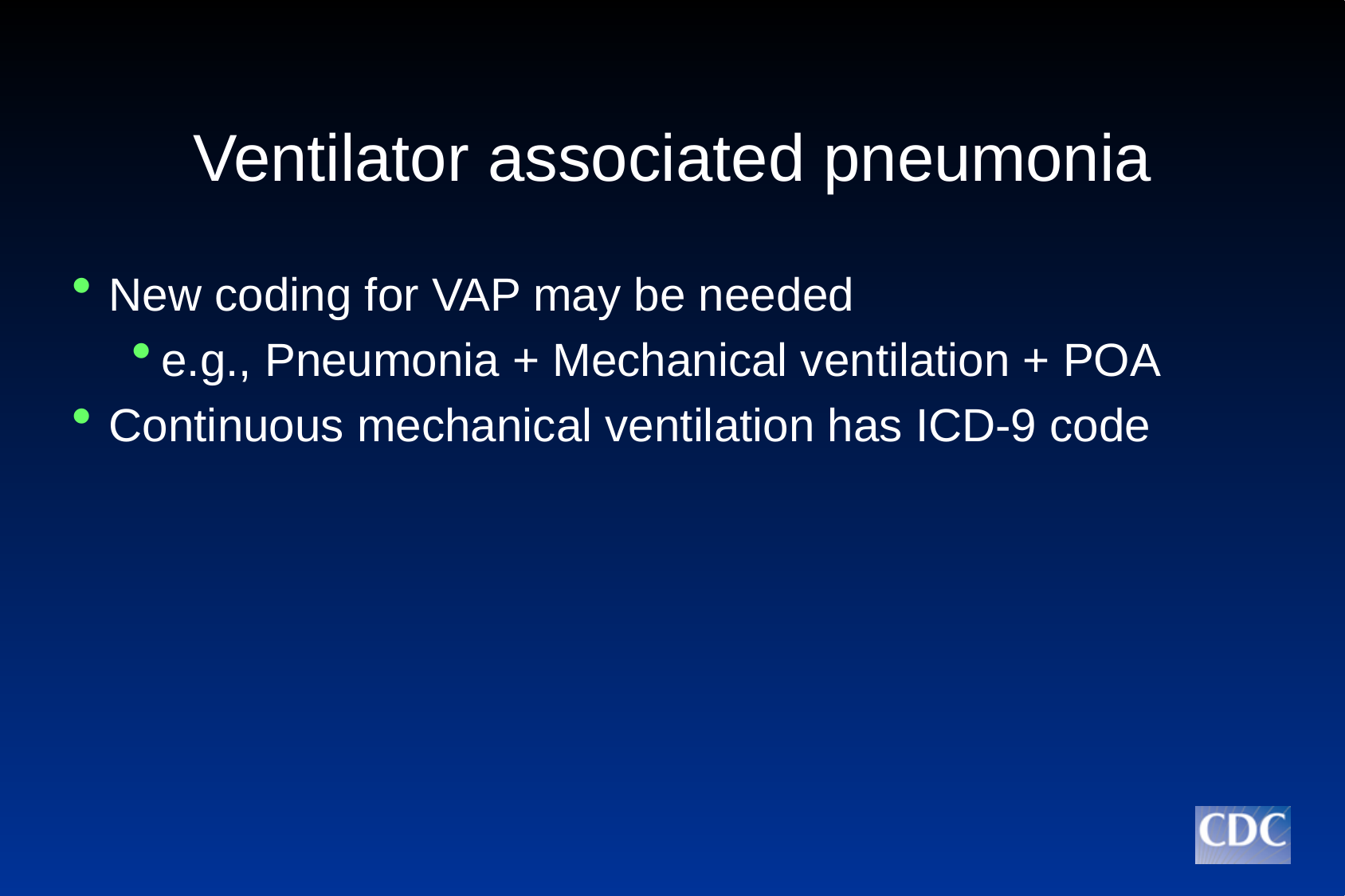

# Ventilator associated pneumonia
New coding for VAP may be needed
e.g., Pneumonia + Mechanical ventilation + POA
Continuous mechanical ventilation has ICD-9 code